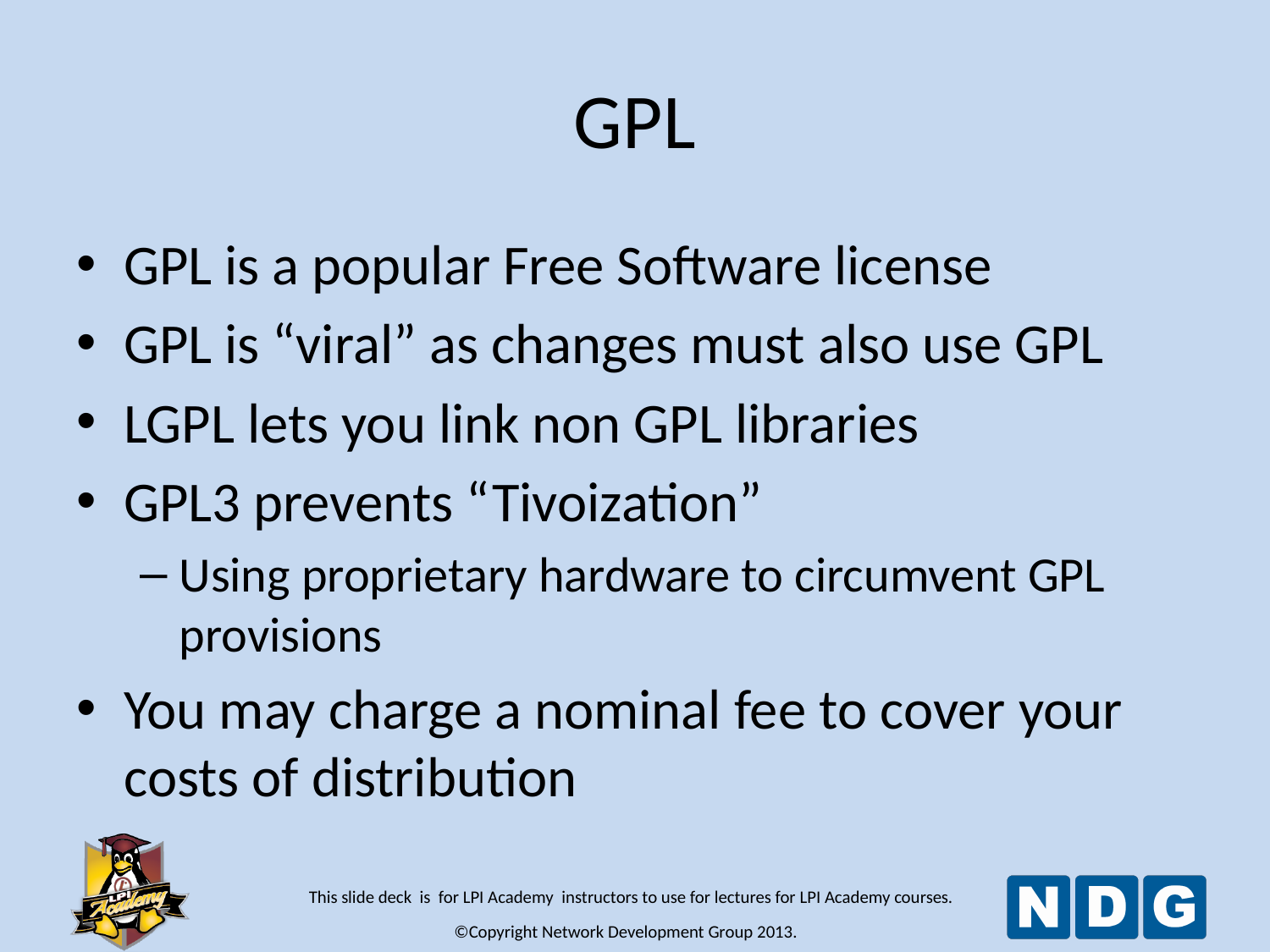

# GPL
GPL is a popular Free Software license
GPL is “viral” as changes must also use GPL
LGPL lets you link non GPL libraries
GPL3 prevents “Tivoization”
Using proprietary hardware to circumvent GPL provisions
You may charge a nominal fee to cover your costs of distribution